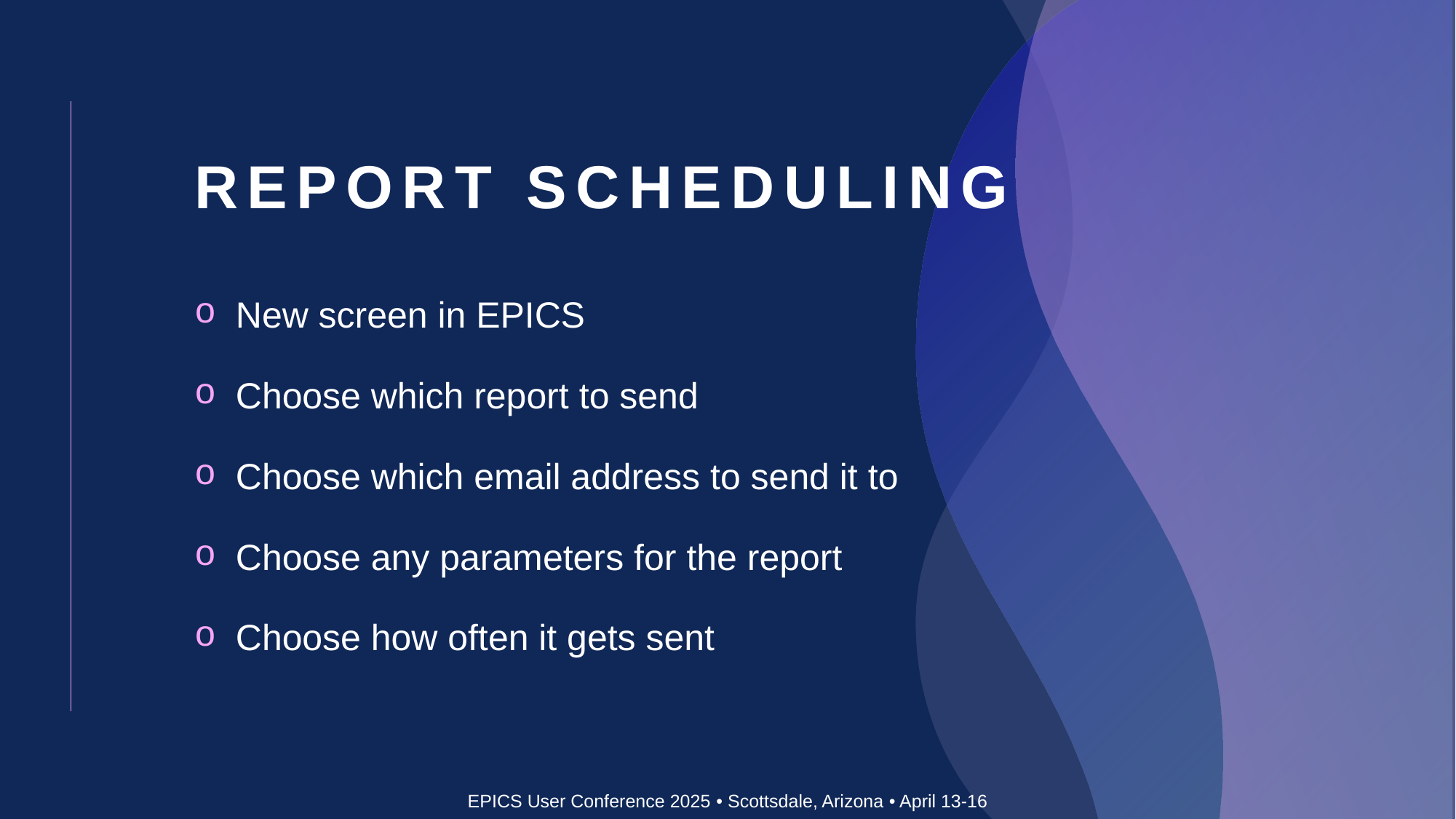

# Report Scheduling
New screen in EPICS
Choose which report to send
Choose which email address to send it to
Choose any parameters for the report
Choose how often it gets sent